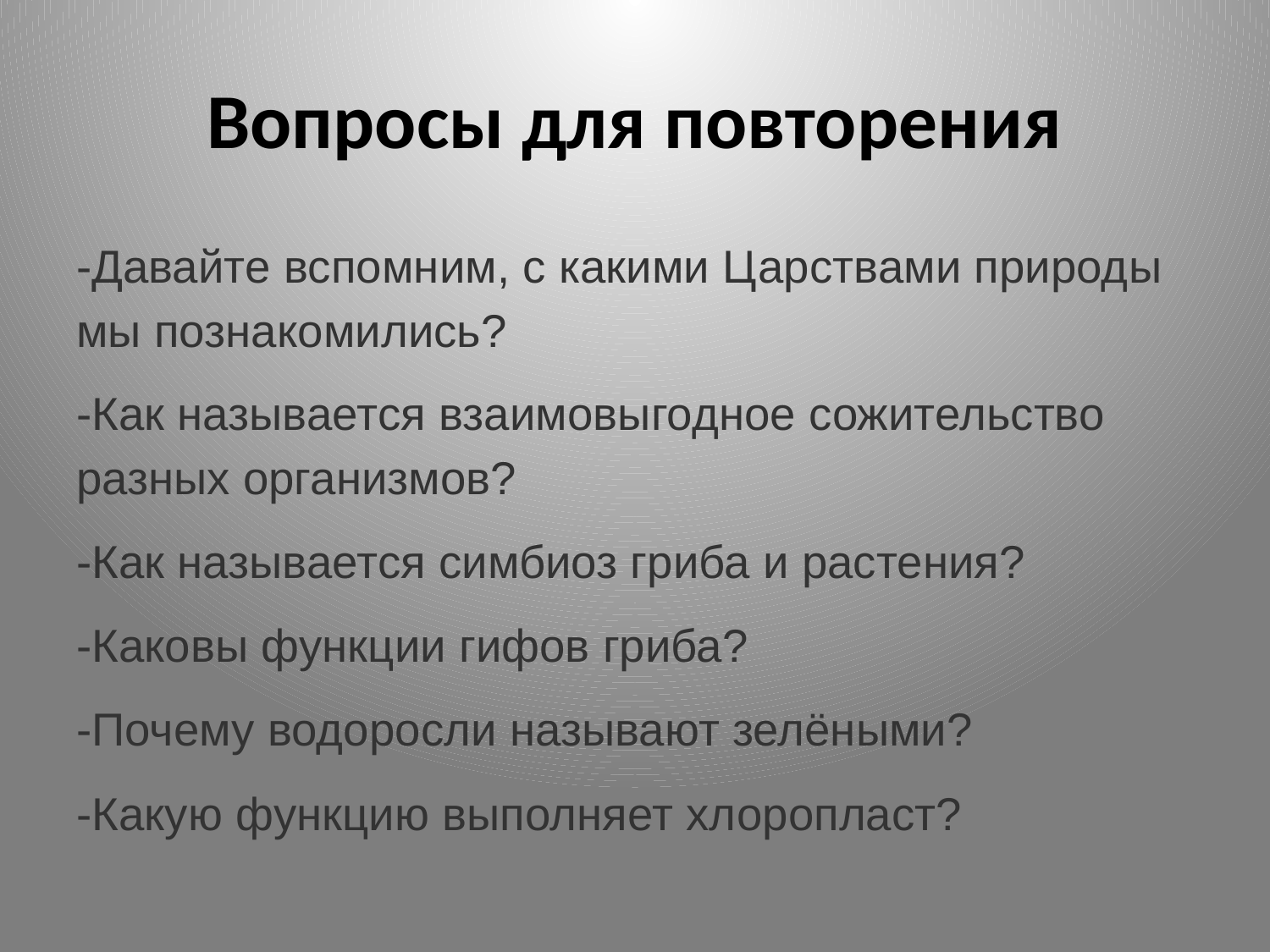

# Вопросы для повторения
-Давайте вспомним, с какими Царствами природы мы познакомились?
-Как называется взаимовыгодное сожительство разных организмов?
-Как называется симбиоз гриба и растения?
-Каковы функции гифов гриба?
-Почему водоросли называют зелёными?
-Какую функцию выполняет хлоропласт?